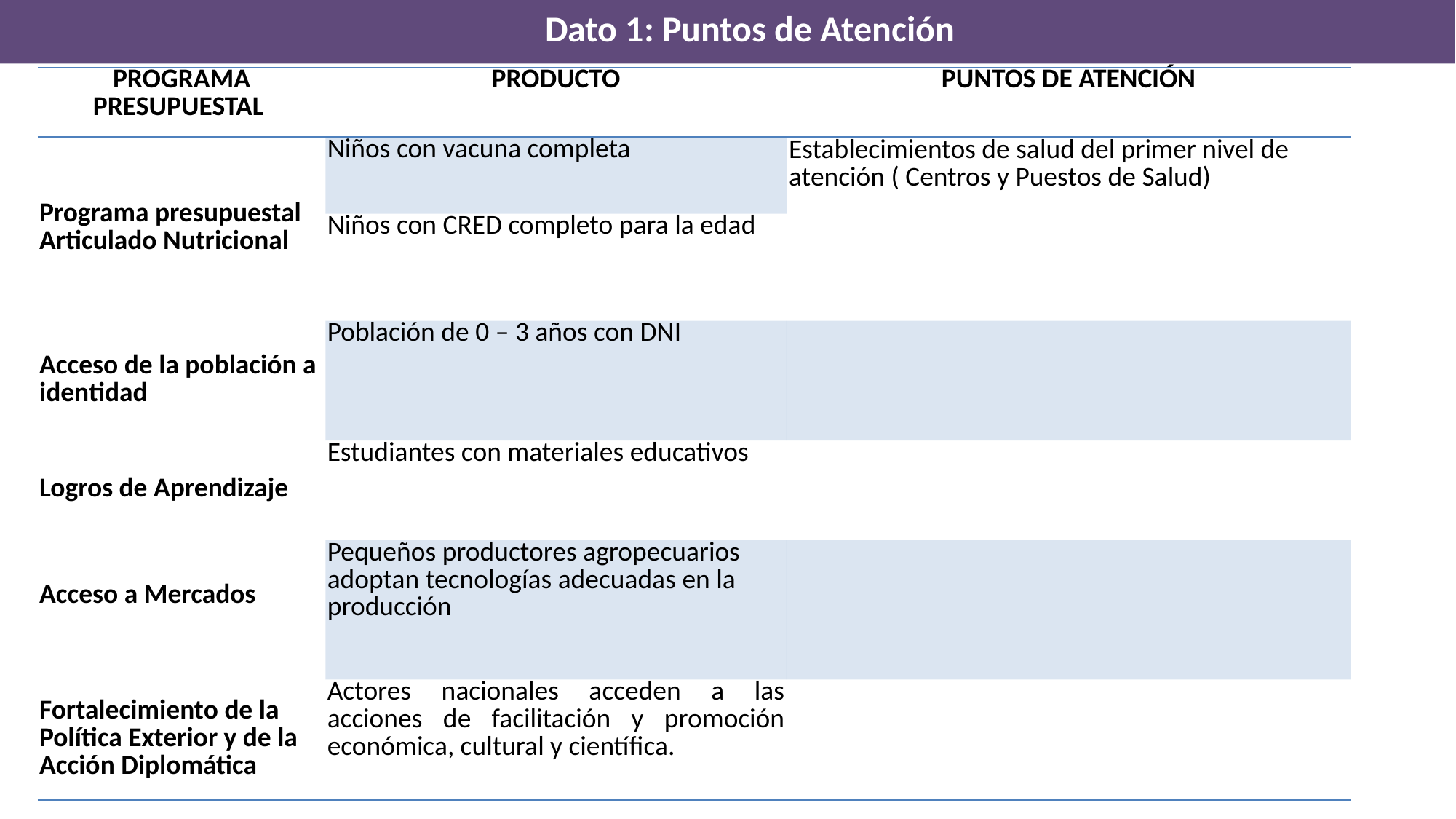

Dato 1: Puntos de Atención
| PROGRAMA PRESUPUESTAL | PRODUCTO | PUNTOS DE ATENCIÓN |
| --- | --- | --- |
| Programa presupuestal Articulado Nutricional | Niños con vacuna completa | Establecimientos de salud del primer nivel de atención ( Centros y Puestos de Salud) |
|  | Niños con CRED completo para la edad |  |
| Acceso de la población a identidad | Población de 0 – 3 años con DNI |  |
| Logros de Aprendizaje | Estudiantes con materiales educativos |  |
| Acceso a Mercados | Pequeños productores agropecuarios adoptan tecnologías adecuadas en la producción |  |
| Fortalecimiento de la Política Exterior y de la Acción Diplomática | Actores nacionales acceden a las acciones de facilitación y promoción económica, cultural y científica. |  |